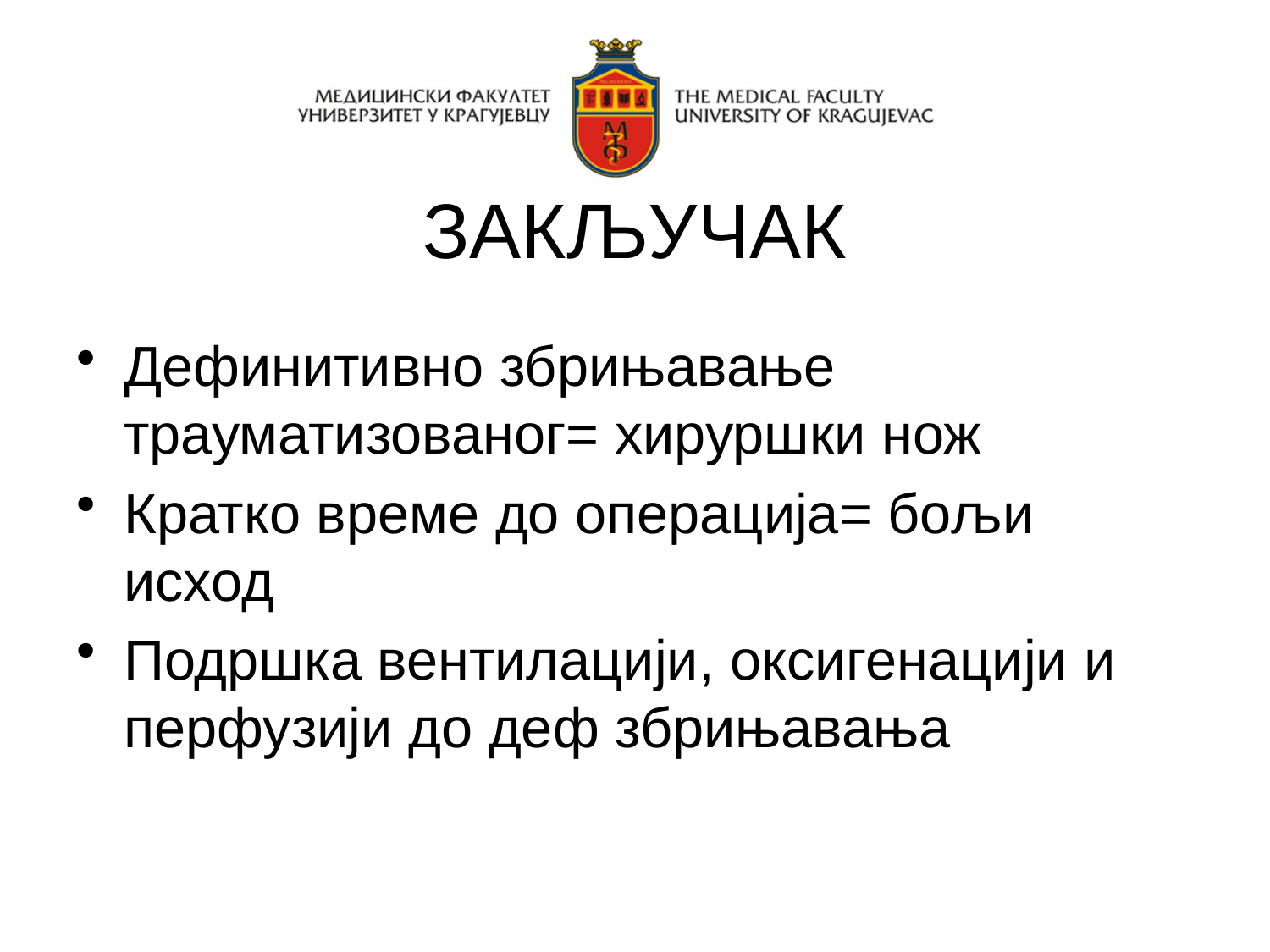

# ЗАКЉУЧАК
Дефинитивно збрињавање трауматизованог= хируршки нож
Кратко време до операција= бољи исход
Подршка вентилацији, оксигенацији и перфузији до деф збрињавања